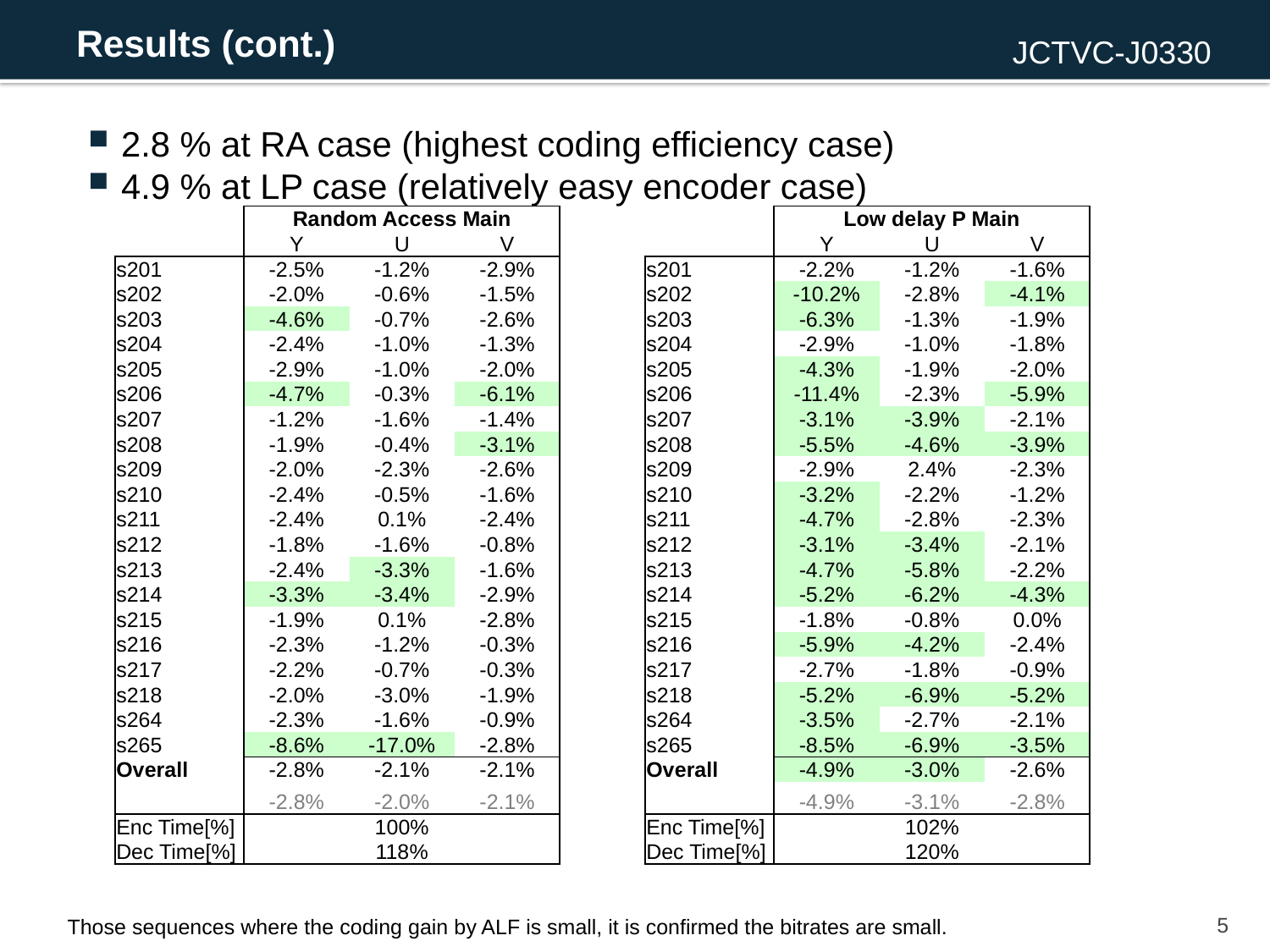

# Results (cont.)
2.8 % at RA case (highest coding efficiency case)
4.9 % at LP case (relatively easy encoder case)
|  | Random Access Main |  |  |
| --- | --- | --- | --- |
|  | Y | U | V |
| s201 | -2.5% | -1.2% | -2.9% |
| s202 | -2.0% | -0.6% | -1.5% |
| s203 | -4.6% | -0.7% | -2.6% |
| s204 | -2.4% | -1.0% | -1.3% |
| s205 | -2.9% | -1.0% | -2.0% |
| s206 | -4.7% | -0.3% | -6.1% |
| s207 | -1.2% | -1.6% | -1.4% |
| s208 | -1.9% | -0.4% | -3.1% |
| s209 | -2.0% | -2.3% | -2.6% |
| s210 | -2.4% | -0.5% | -1.6% |
| s211 | -2.4% | 0.1% | -2.4% |
| s212 | -1.8% | -1.6% | -0.8% |
| s213 | -2.4% | -3.3% | -1.6% |
| s214 | -3.3% | -3.4% | -2.9% |
| s215 | -1.9% | 0.1% | -2.8% |
| s216 | -2.3% | -1.2% | -0.3% |
| s217 | -2.2% | -0.7% | -0.3% |
| s218 | -2.0% | -3.0% | -1.9% |
| s264 | -2.3% | -1.6% | -0.9% |
| s265 | -8.6% | -17.0% | -2.8% |
| Overall | -2.8% | -2.1% | -2.1% |
|  | -2.8% | -2.0% | -2.1% |
| Enc Time[%] | 100% |  |  |
| Dec Time[%] | 118% |  |  |
|  | Low delay P Main |  |  |
| --- | --- | --- | --- |
|  | Y | U | V |
| s201 | -2.2% | -1.2% | -1.6% |
| s202 | -10.2% | -2.8% | -4.1% |
| s203 | -6.3% | -1.3% | -1.9% |
| s204 | -2.9% | -1.0% | -1.8% |
| s205 | -4.3% | -1.9% | -2.0% |
| s206 | -11.4% | -2.3% | -5.9% |
| s207 | -3.1% | -3.9% | -2.1% |
| s208 | -5.5% | -4.6% | -3.9% |
| s209 | -2.9% | 2.4% | -2.3% |
| s210 | -3.2% | -2.2% | -1.2% |
| s211 | -4.7% | -2.8% | -2.3% |
| s212 | -3.1% | -3.4% | -2.1% |
| s213 | -4.7% | -5.8% | -2.2% |
| s214 | -5.2% | -6.2% | -4.3% |
| s215 | -1.8% | -0.8% | 0.0% |
| s216 | -5.9% | -4.2% | -2.4% |
| s217 | -2.7% | -1.8% | -0.9% |
| s218 | -5.2% | -6.9% | -5.2% |
| s264 | -3.5% | -2.7% | -2.1% |
| s265 | -8.5% | -6.9% | -3.5% |
| Overall | -4.9% | -3.0% | -2.6% |
|  | -4.9% | -3.1% | -2.8% |
| Enc Time[%] | 102% |  |  |
| Dec Time[%] | 120% |  |  |
5
Those sequences where the coding gain by ALF is small, it is confirmed the bitrates are small.